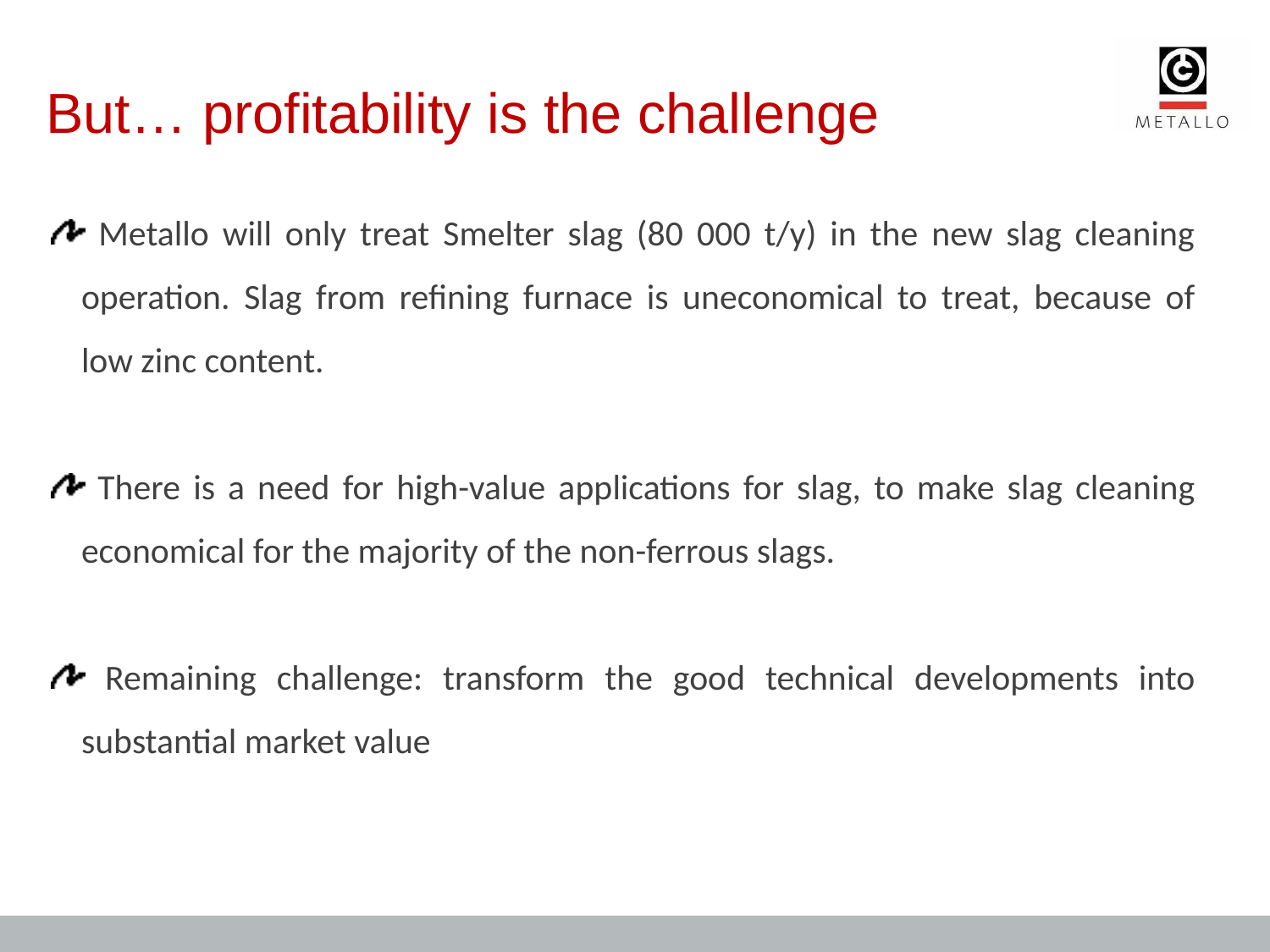

But… profitability is the challenge

 Metallo will only treat Smelter slag (80 000 t/y) in the new slag cleaning operation. Slag from refining furnace is uneconomical to treat, because of low zinc content.

 There is a need for high-value applications for slag, to make slag cleaning economical for the majority of the non-ferrous slags.

 Remaining challenge: transform the good technical developments into substantial market value